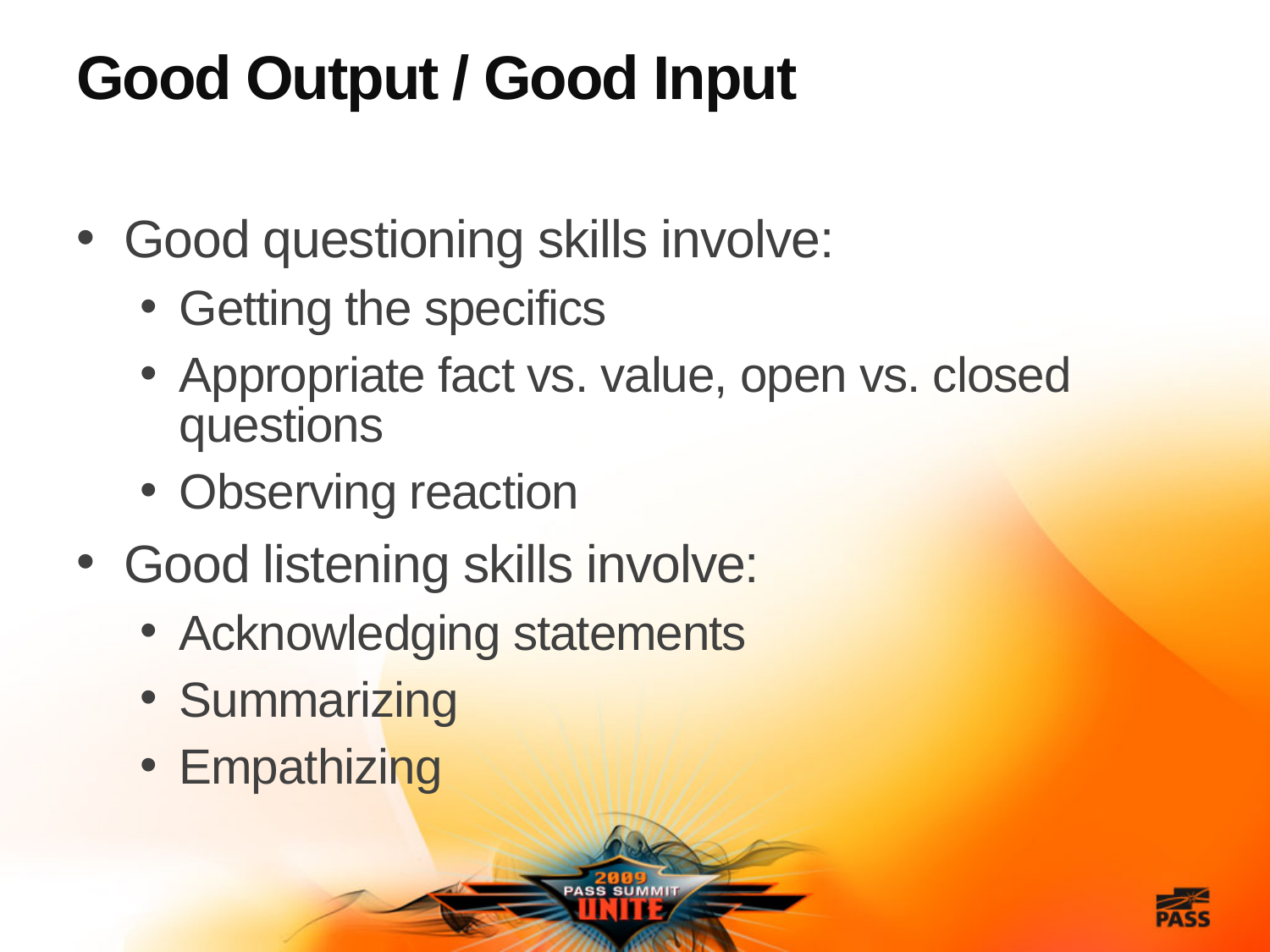

# Good Output / Good Input
Good questioning skills involve:
Getting the specifics
Appropriate fact vs. value, open vs. closed questions
Observing reaction
Good listening skills involve:
Acknowledging statements
Summarizing
Empathizing